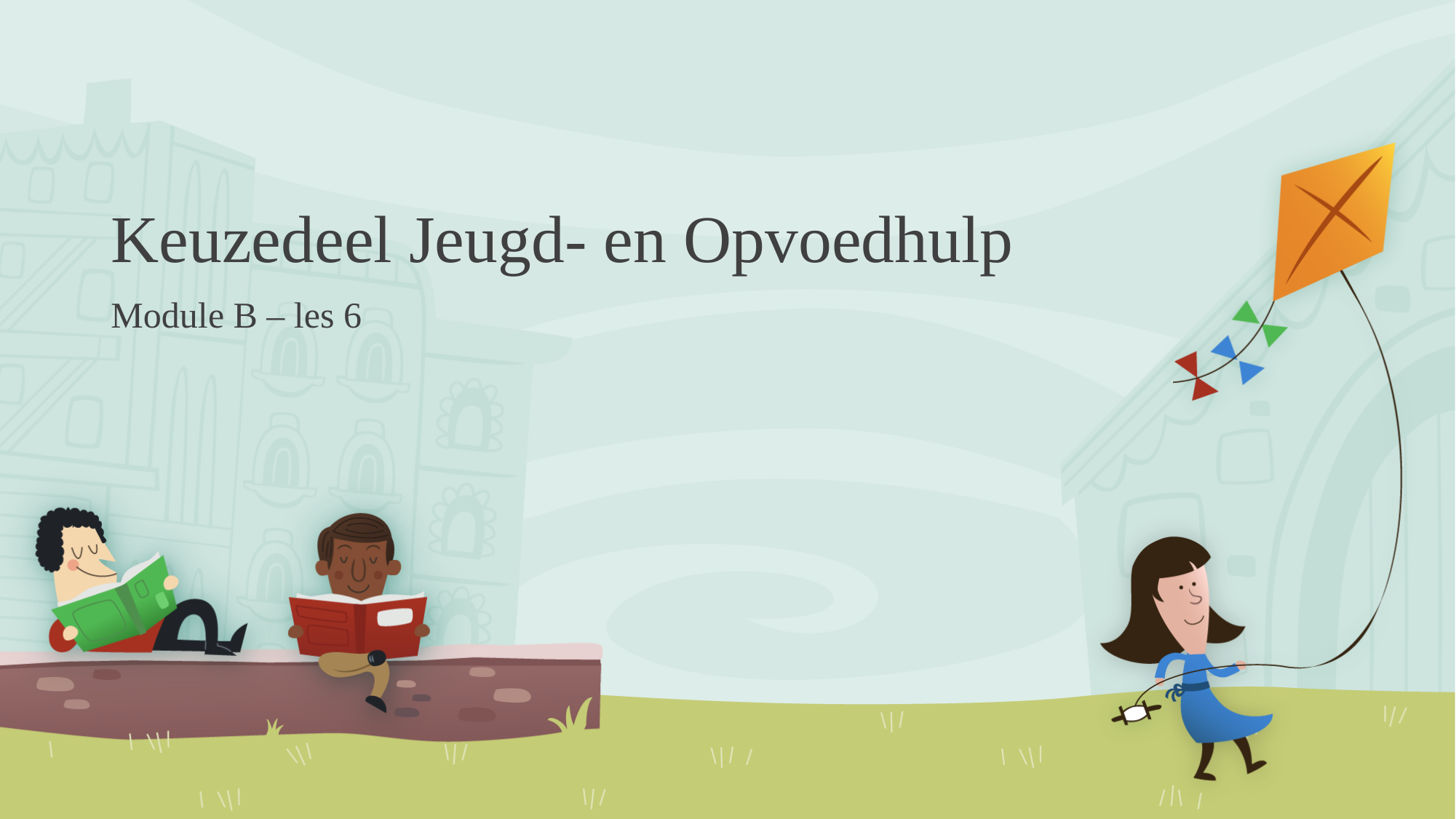

# Keuzedeel Jeugd- en Opvoedhulp
Module B – les 6